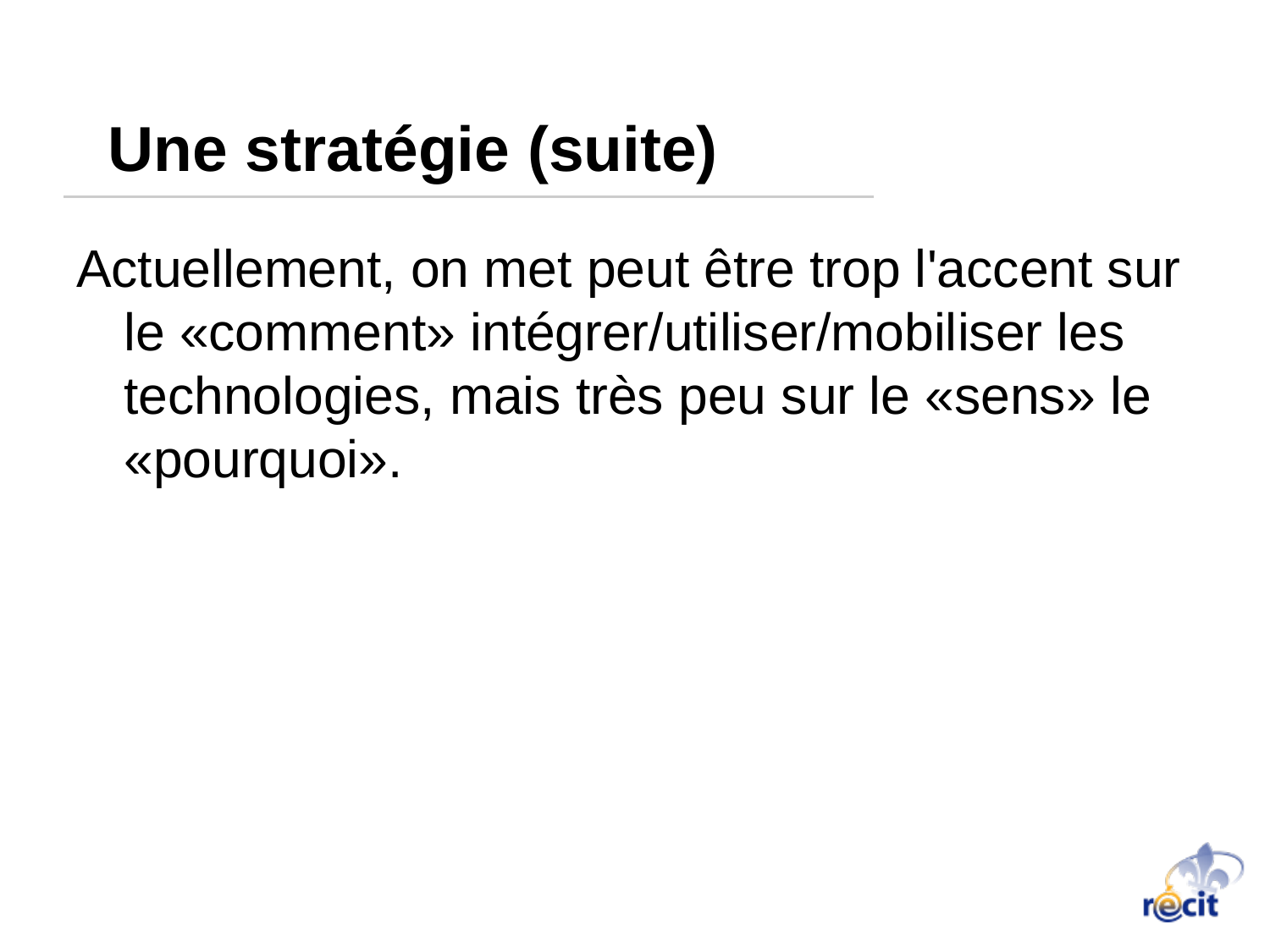

# Une stratégie (suite)
Actuellement, on met peut être trop l'accent sur le «comment» intégrer/utiliser/mobiliser les technologies, mais très peu sur le «sens» le «pourquoi».